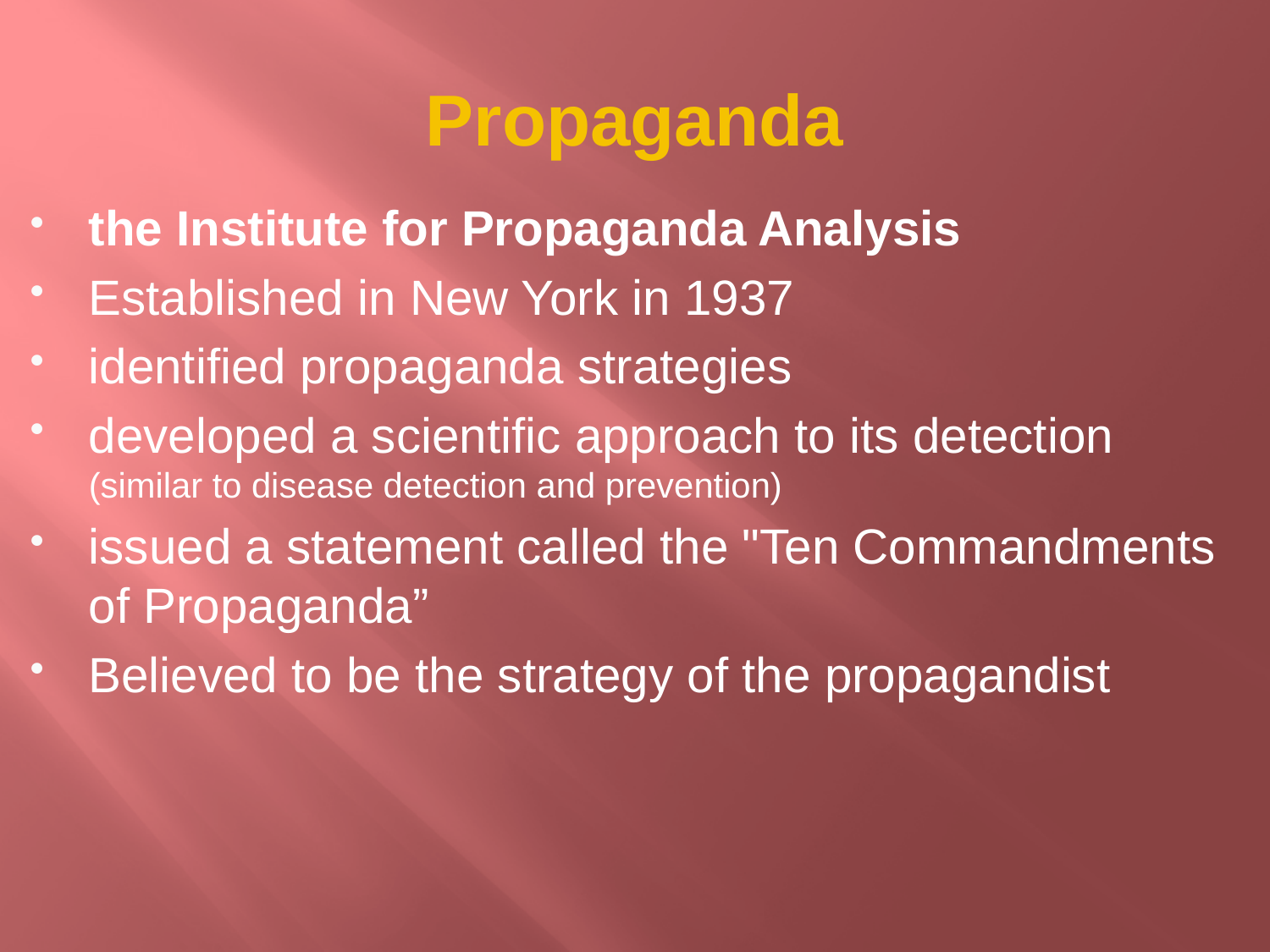

# Propaganda
the Institute for Propaganda Analysis
Established in New York in 1937
identified propaganda strategies
developed a scientific approach to its detection (similar to disease detection and prevention)
issued a statement called the "Ten Commandments of Propaganda”
Believed to be the strategy of the propagandist